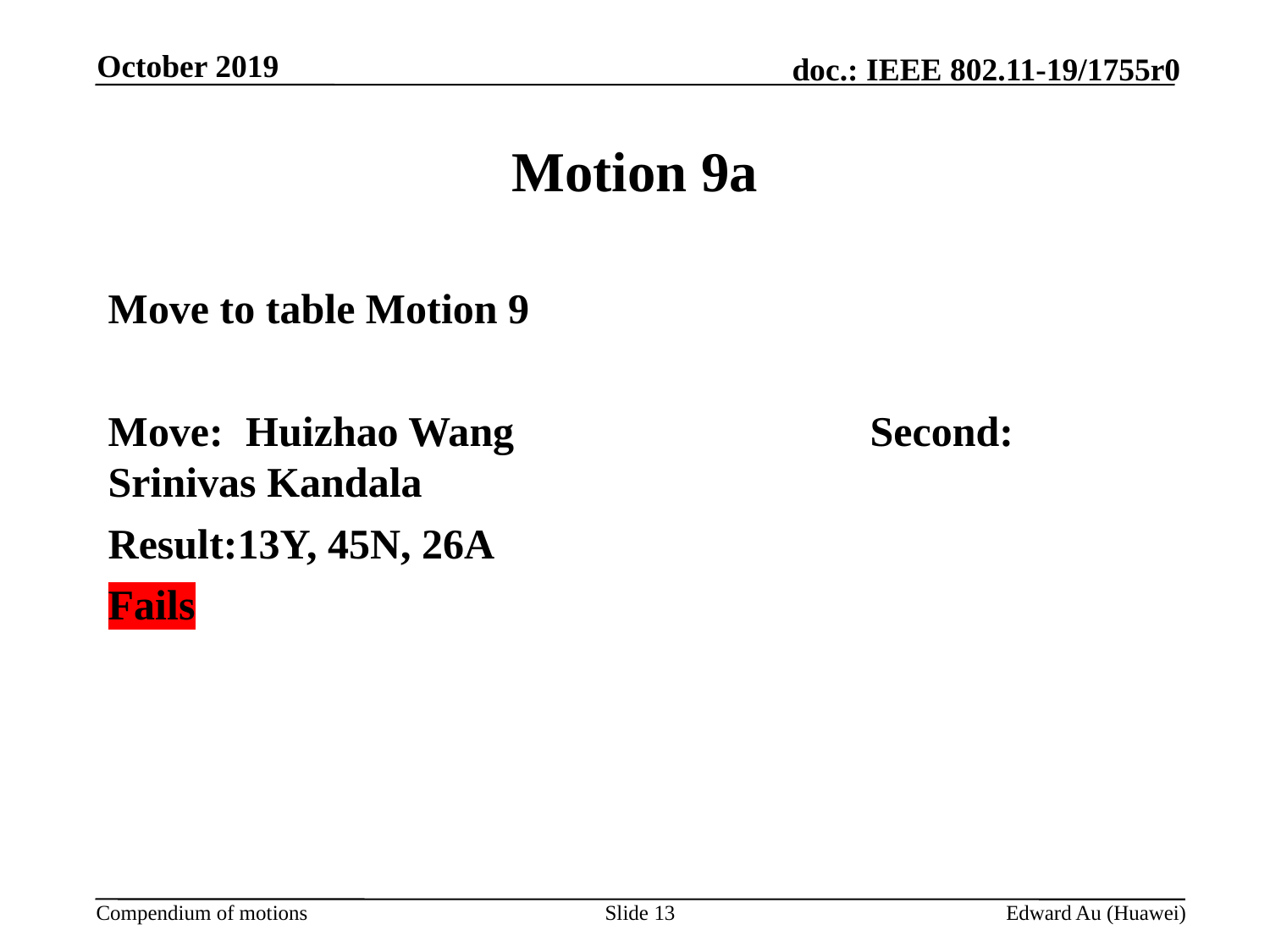

October 2019
# Motion 9a
Move to table Motion 9

Move:	 Huizhao Wang			Second: Srinivas Kandala
Result:13Y, 45N, 26A
Fails
Slide 13
Edward Au (Huawei)